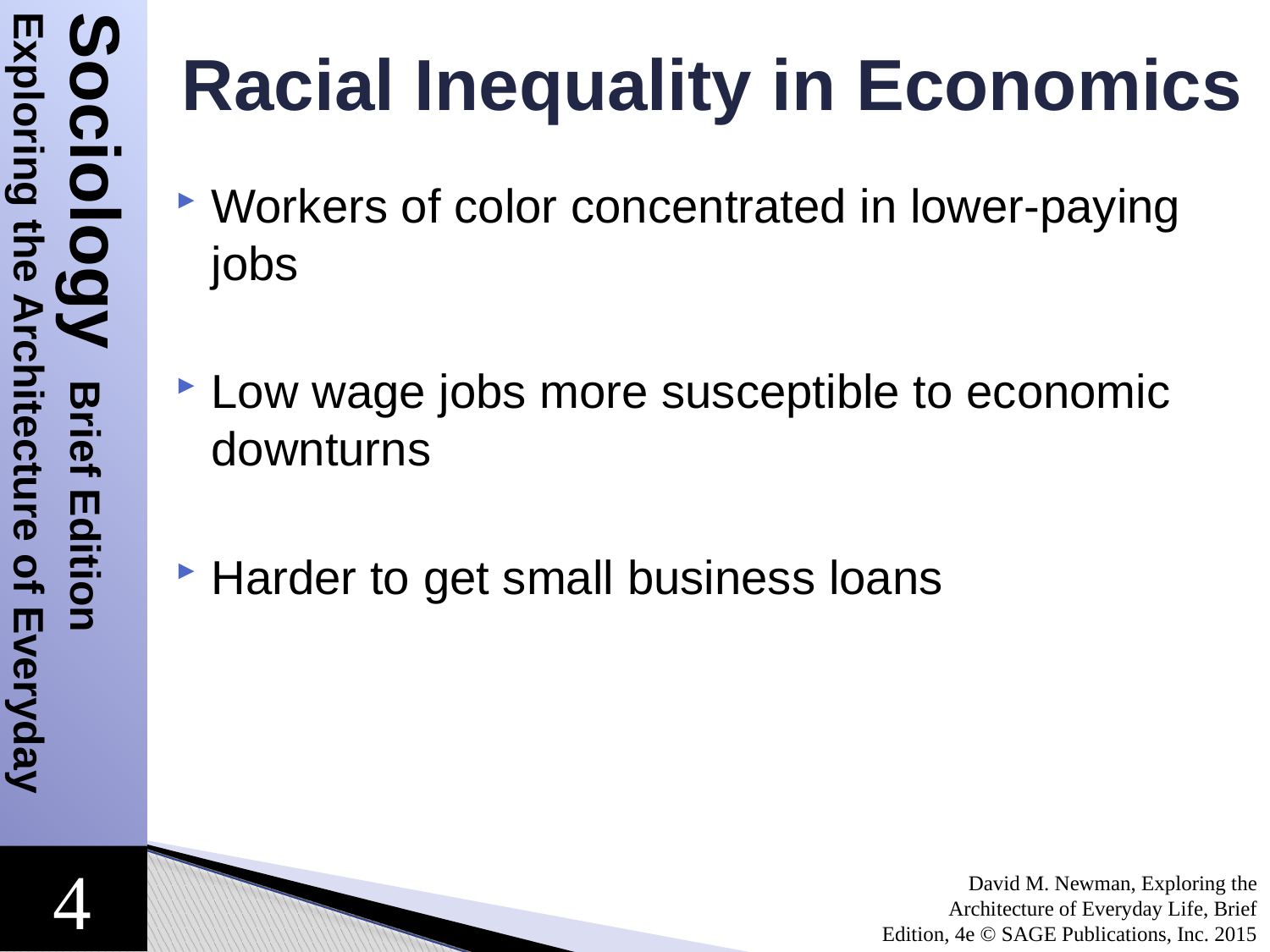

# Racial Inequality in Economics
Workers of color concentrated in lower-paying jobs

Low wage jobs more susceptible to economic downturns

Harder to get small business loans
David M. Newman, Exploring the Architecture of Everyday Life, Brief Edition, 4e © SAGE Publications, Inc. 2015